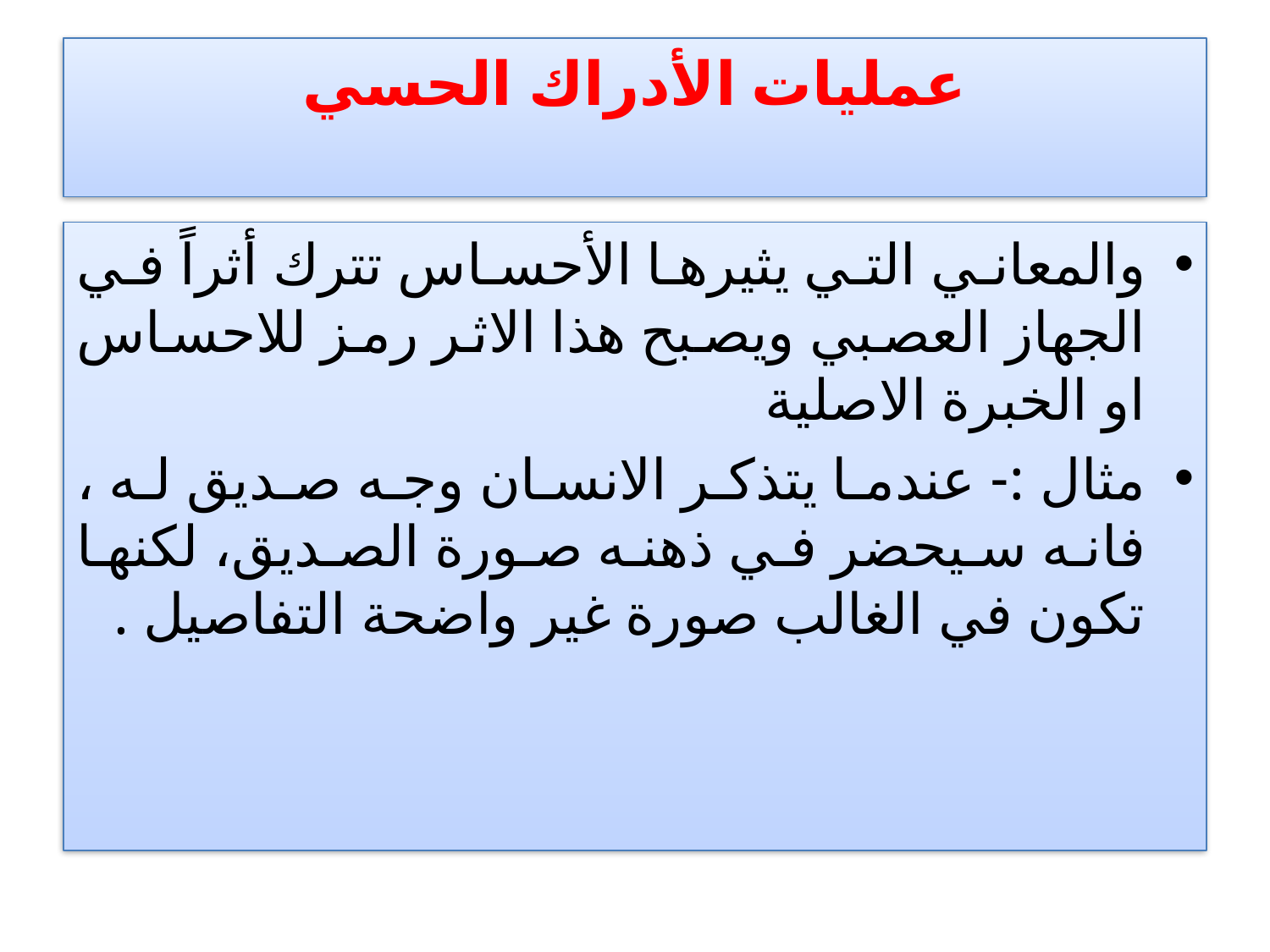

# عمليات الأدراك الحسي
والمعاني التي يثيرها الأحساس تترك أثراً في الجهاز العصبي ويصبح هذا الاثر رمز للاحساس او الخبرة الاصلية
مثال :- عندما يتذكر الانسان وجه صديق له ، فانه سيحضر في ذهنه صورة الصديق، لكنها تكون في الغالب صورة غير واضحة التفاصيل .